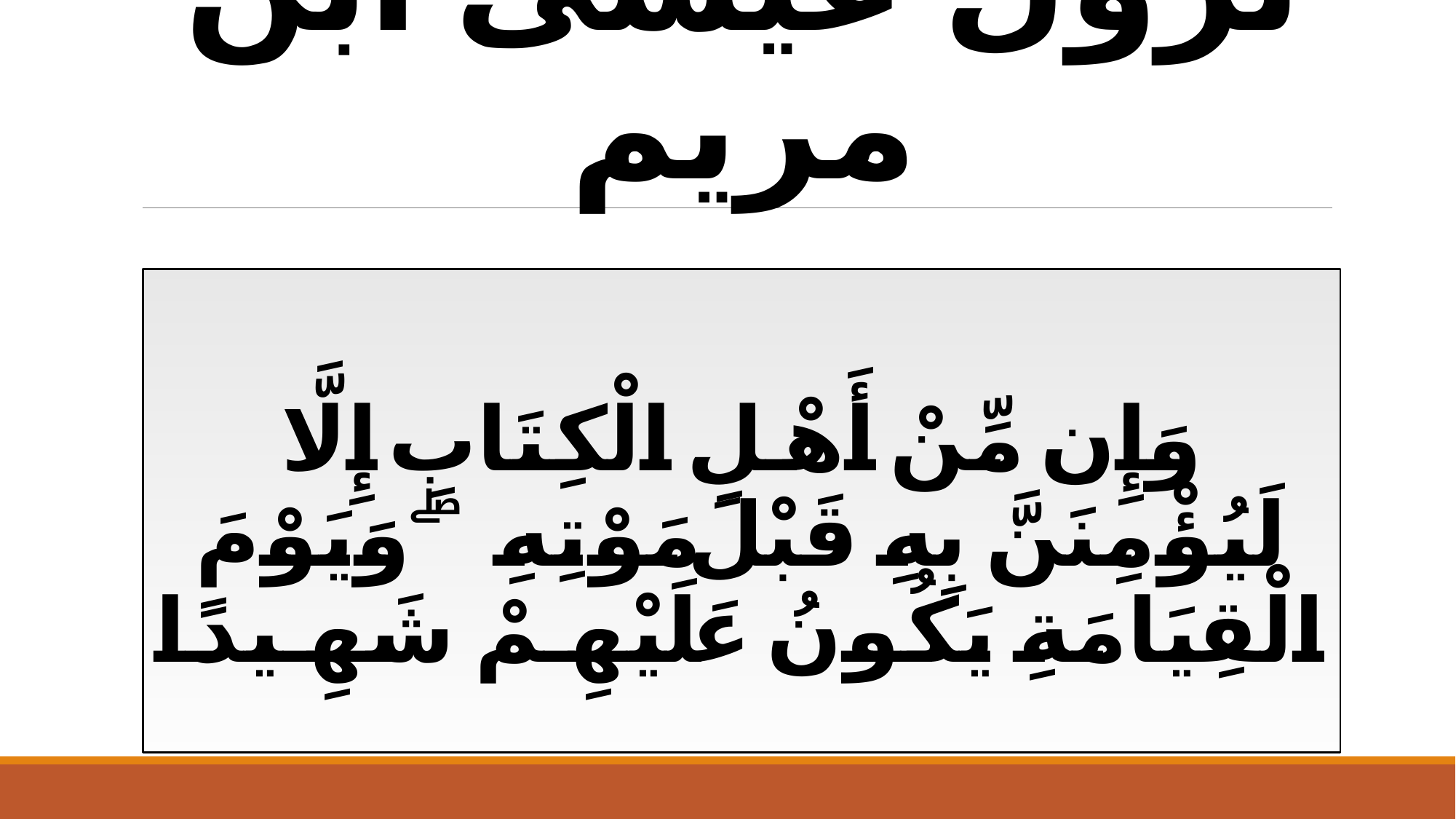

# نزول عيسى ابن مريم

وَإِن مِّنْ أَهْلِ الْكِتَابِ إِلَّا لَيُؤْمِنَنَّ بِهِ قَبْلَ مَوْتِهِ ۖ وَيَوْمَ الْقِيَامَةِ يَكُونُ عَلَيْهِمْ شَهِيدًا